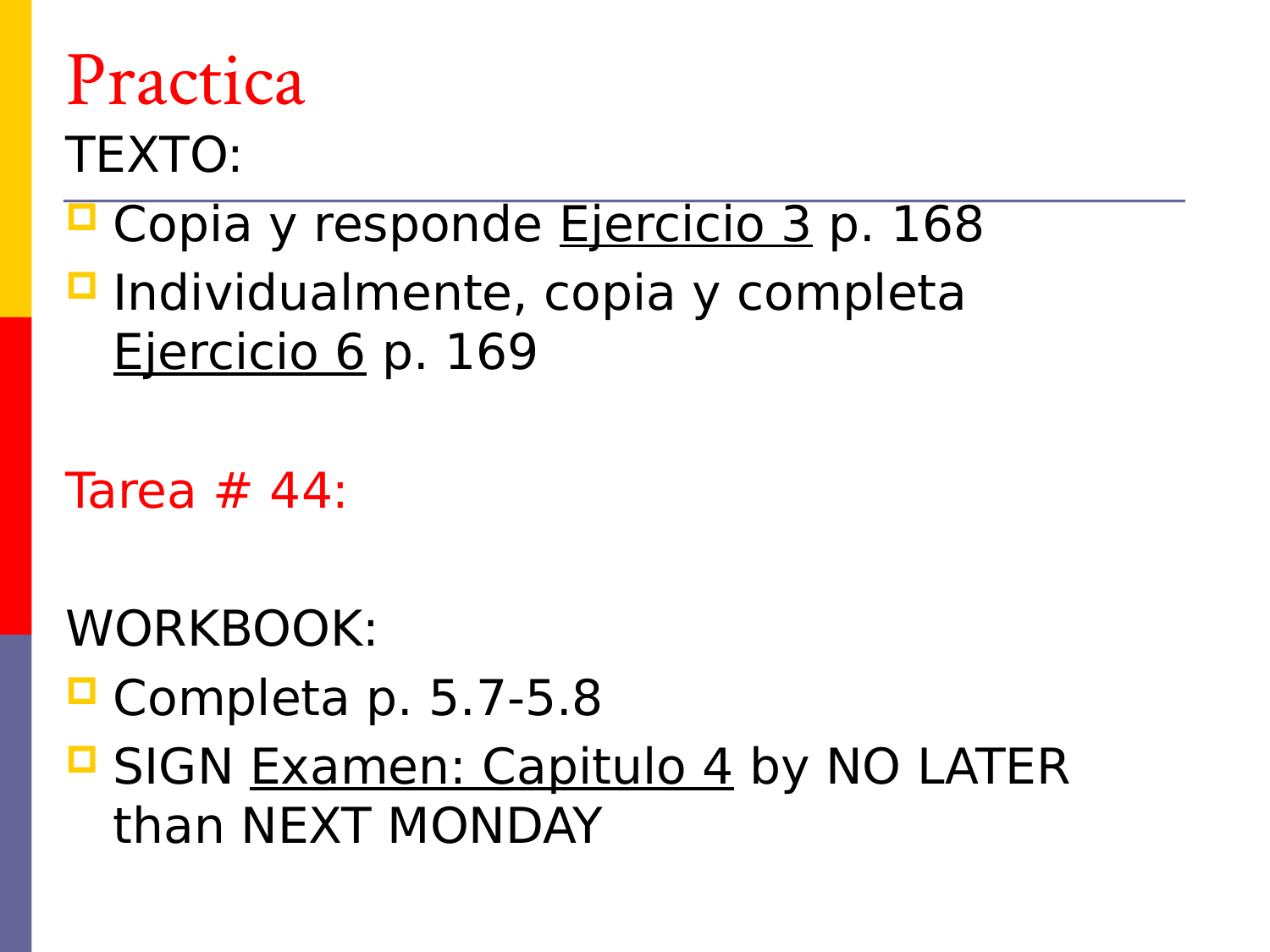

# Practica
TEXTO:
Copia y responde Ejercicio 3 p. 168
Individualmente, copia y completa Ejercicio 6 p. 169

Tarea # 44:

WORKBOOK:
Completa p. 5.7-5.8
SIGN Examen: Capitulo 4 by NO LATER than NEXT MONDAY